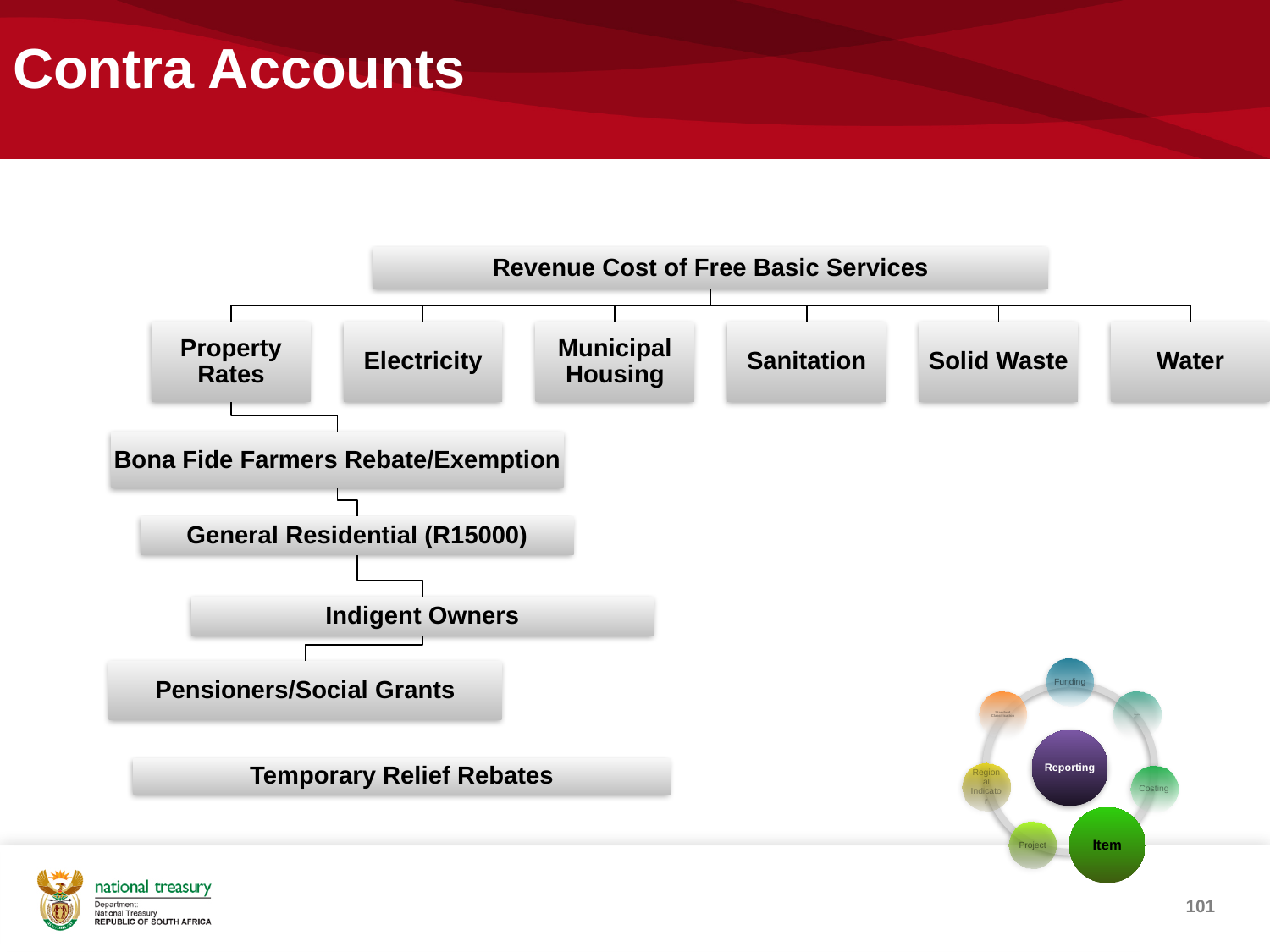

# Contra Accounts
Revenue Cost of Free Basic Services
Property Rates
Bona Fide Farmers Rebate/Exemption
General Residential (R15000)
Indigent Owners
Pensioners/Social Grants
Temporary Relief Rebates
Electricity
Municipal Housing
Sanitation
Solid Waste
Water

Reporting
Funding
Function
Costing
Item
Project
Regional Indicator
Standard Classification
101